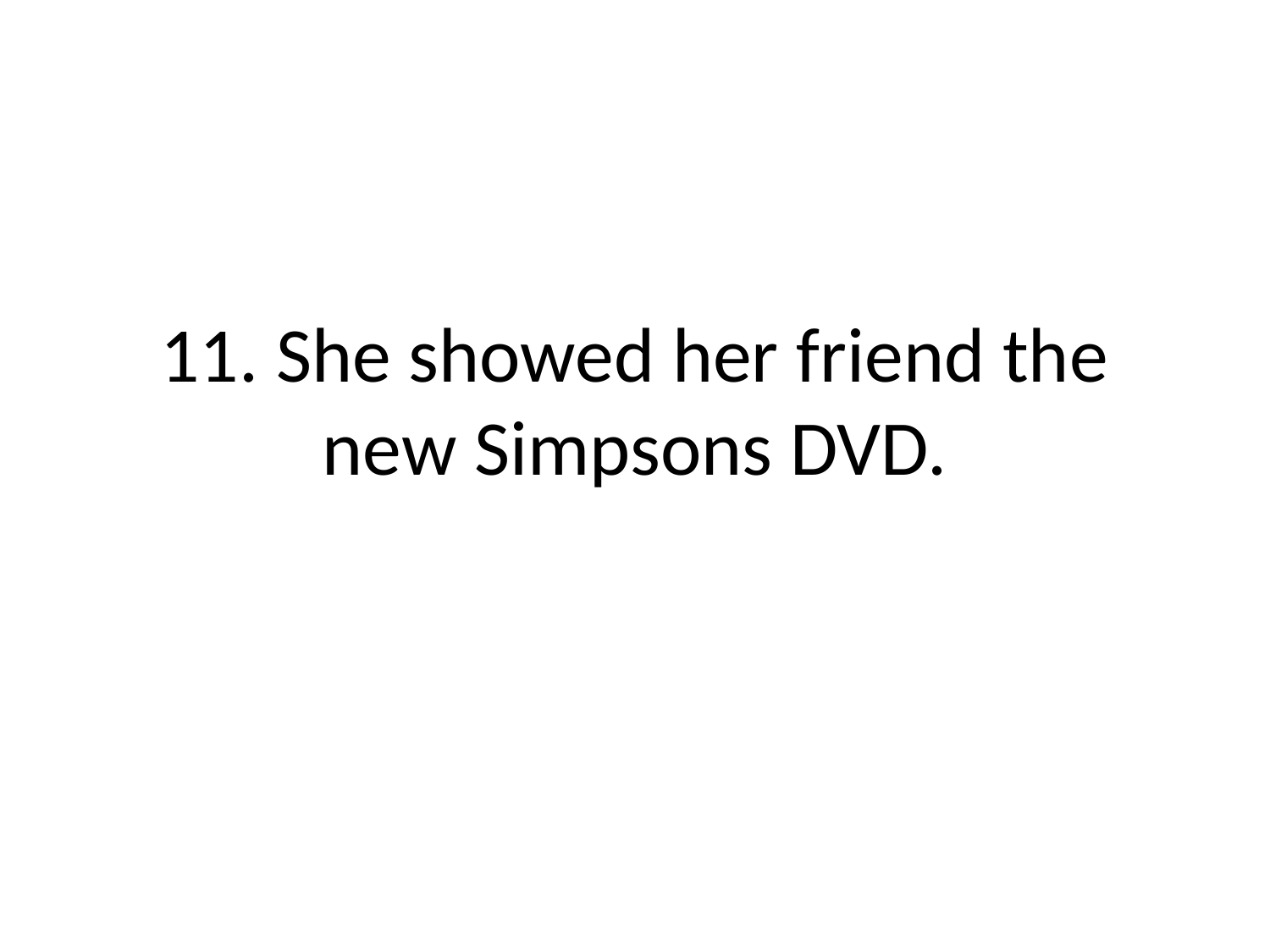

# 11. She showed her friend the new Simpsons DVD.